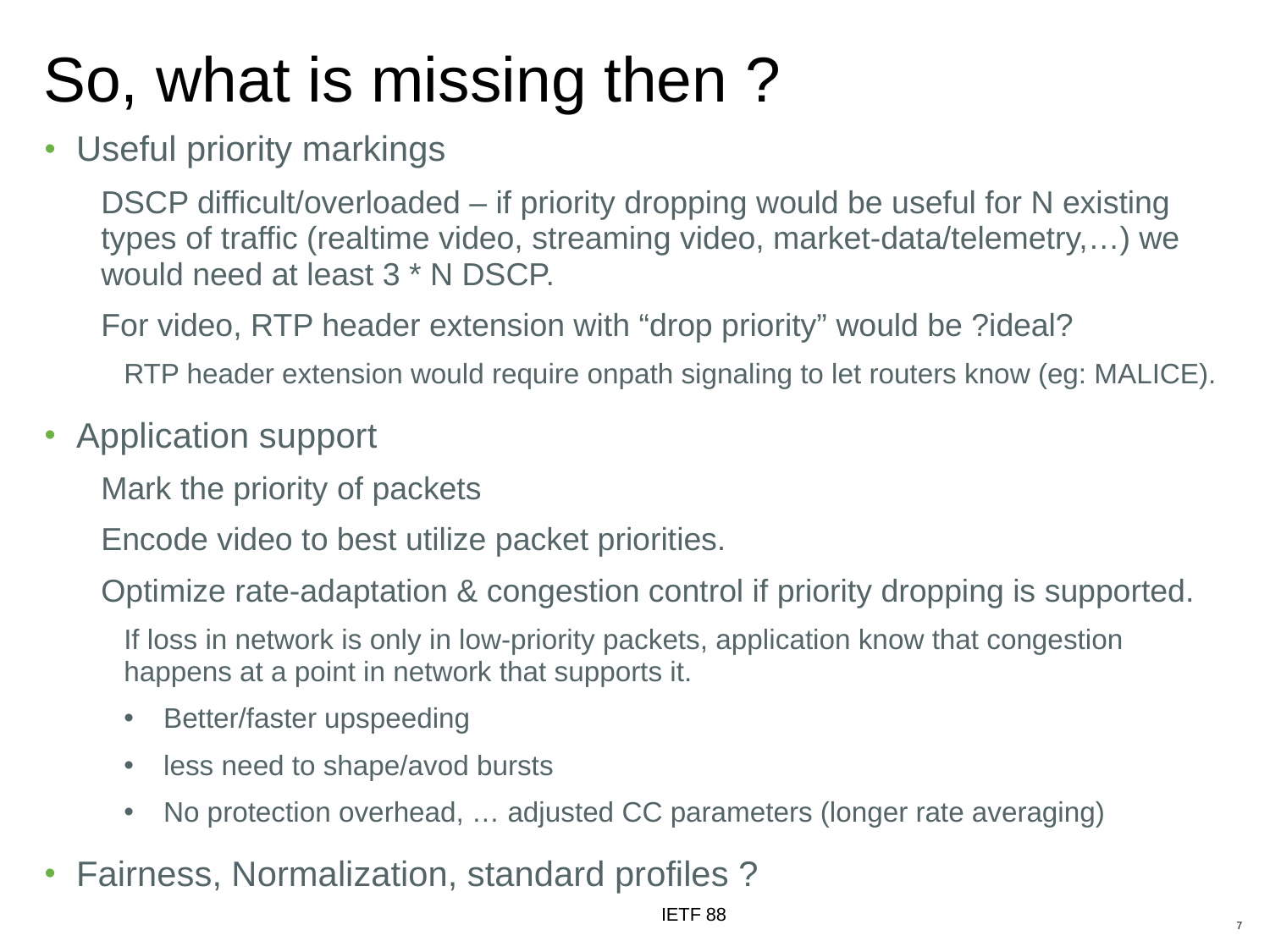

# So, what is missing then ?
Useful priority markings
DSCP difficult/overloaded – if priority dropping would be useful for N existing types of traffic (realtime video, streaming video, market-data/telemetry,…) we would need at least 3 * N DSCP.
For video, RTP header extension with “drop priority” would be ?ideal?
RTP header extension would require onpath signaling to let routers know (eg: MALICE).
Application support
Mark the priority of packets
Encode video to best utilize packet priorities.
Optimize rate-adaptation & congestion control if priority dropping is supported.
If loss in network is only in low-priority packets, application know that congestion happens at a point in network that supports it.
Better/faster upspeeding
less need to shape/avod bursts
No protection overhead, … adjusted CC parameters (longer rate averaging)
Fairness, Normalization, standard profiles ?